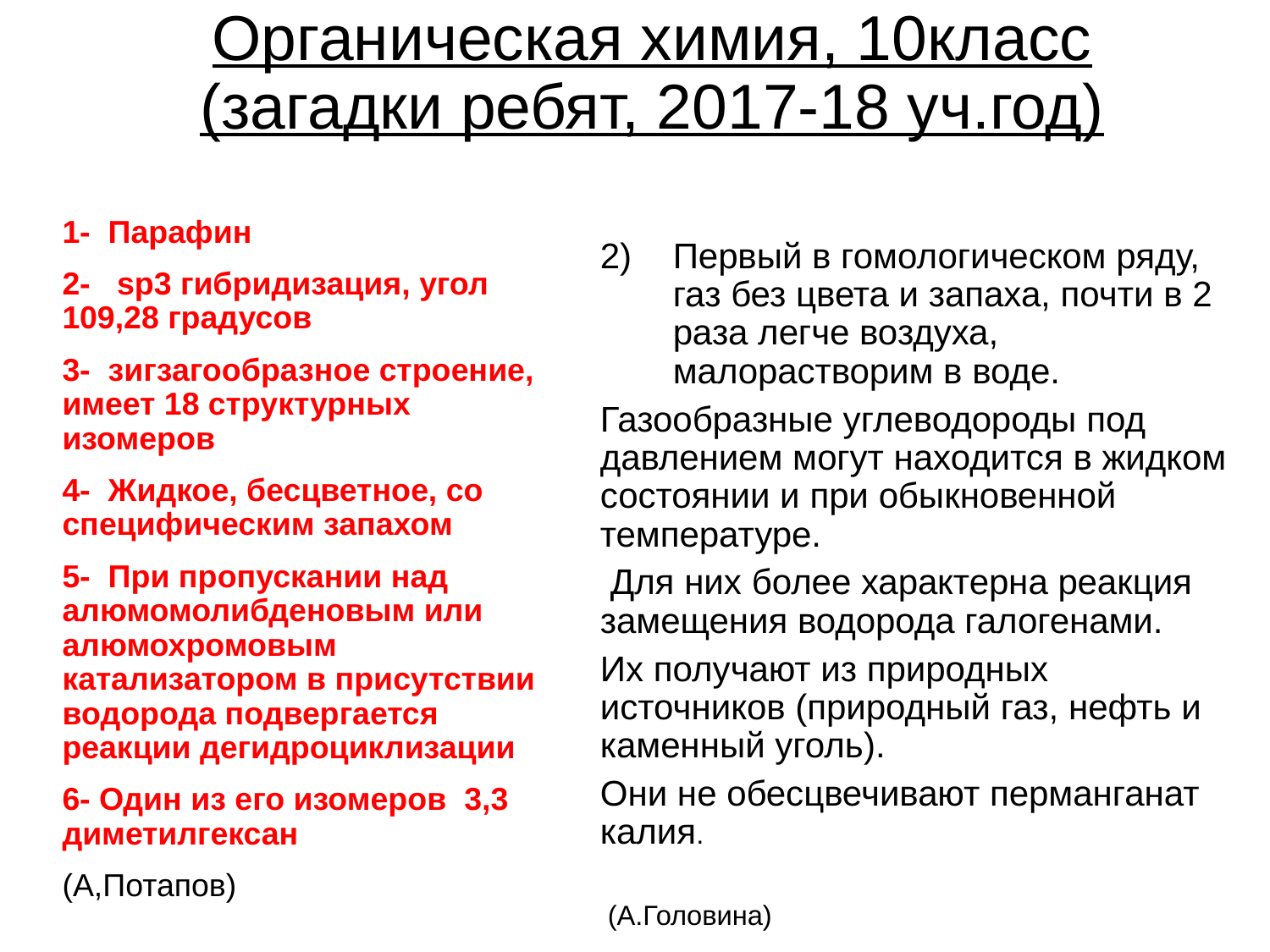

# Органическая химия, 10класс (загадки ребят, 2017-18 уч.год)
1-  Парафин
2-   sp3 гибридизация, угол 109,28 градусов
3-  зигзагообразное строение, имеет 18 структурных изомеров
4-  Жидкое, бесцветное, со специфическим запахом
5-  При пропускании над алюмомолибденовым или алюмохромовым  катализатором в присутствии  водорода подвергается реакции дегидроциклизации
6- Один из его изомеров  3,3 диметилгексан
(А,Потапов)

Первый в гомологическом ряду, газ без цвета и запаха, почти в 2 раза легче воздуха, малорастворим в воде.
Газообразные углеводороды под давлением могут находится в жидком состоянии и при обыкновенной температуре.
 Для них более характерна реакция замещения водорода галогенами.
Их получают из природных источников (природный газ, нефть и каменный уголь).
Они не обесцвечивают перманганат калия.

 (А.Головина)